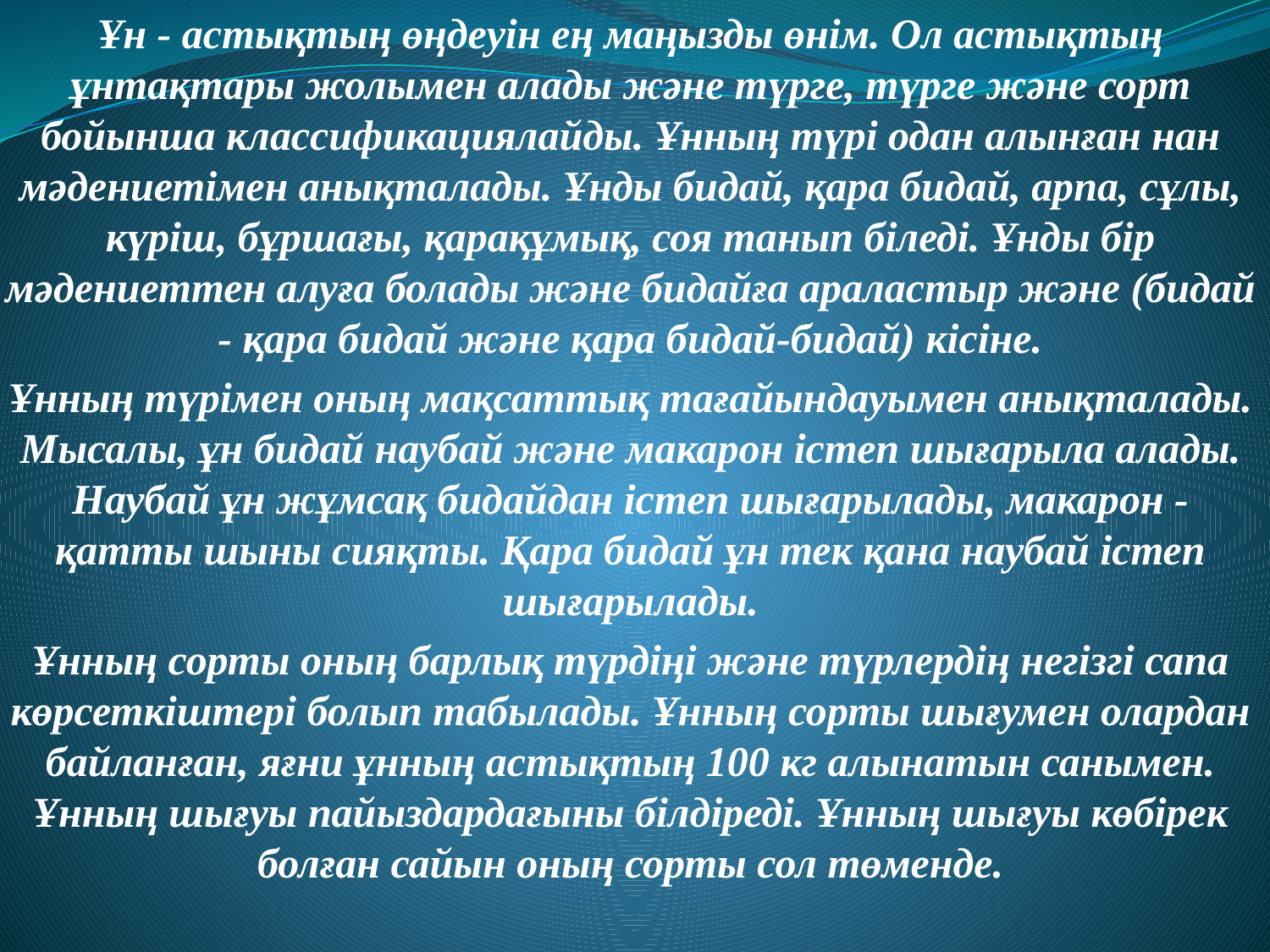

Ұн - астықтың өңдеуiн ең маңызды өнiм. Ол астықтың ұнтақтары жолымен алады және түрге, түрге және сорт бойынша классификациялайды. Ұнның түрi одан алынған нан мәдениетiмен анықталады. Ұнды бидай, қара бидай, арпа, сұлы, күрiш, бұршағы, қарақұмық, соя танып бiледi. Ұнды бiр мәдениеттен алуға болады және бидайға араластыр және (бидай - қара бидай және қара бидай-бидай) кiсiне.
Ұнның түрiмен оның мақсаттық тағайындауымен анықталады. Мысалы, ұн бидай наубай және макарон iстеп шығарыла алады. Наубай ұн жұмсақ бидайдан iстеп шығарылады, макарон - қатты шыны сияқты. Қара бидай ұн тек қана наубай iстеп шығарылады.
Ұнның сорты оның барлық түрдiңi және түрлердiң негiзгi сапа көрсеткiштерi болып табылады. Ұнның сорты шығумен олардан байланған, яғни ұнның астықтың 100 кг алынатын санымен. Ұнның шығуы пайыздардағыны бiлдiредi. Ұнның шығуы көбiрек болған сайын оның сорты сол төменде.